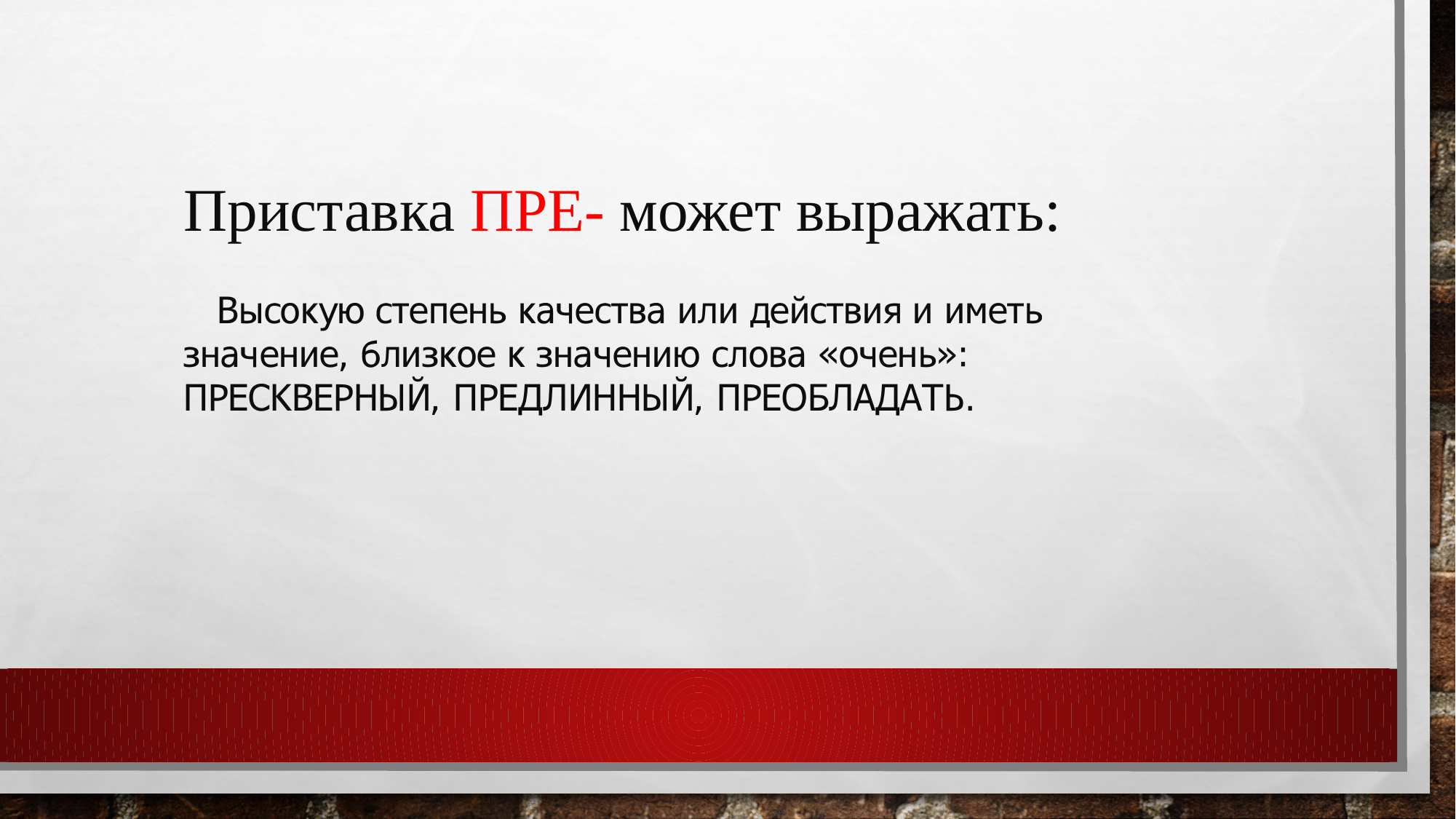

Приставка ПРЕ- может выражать:
   Высокую степень качества или действия и иметь значение, близкое к значению слова «очень»: ПРЕСКВЕРНЫЙ, ПРЕДЛИННЫЙ, ПРЕОБЛАДАТЬ.